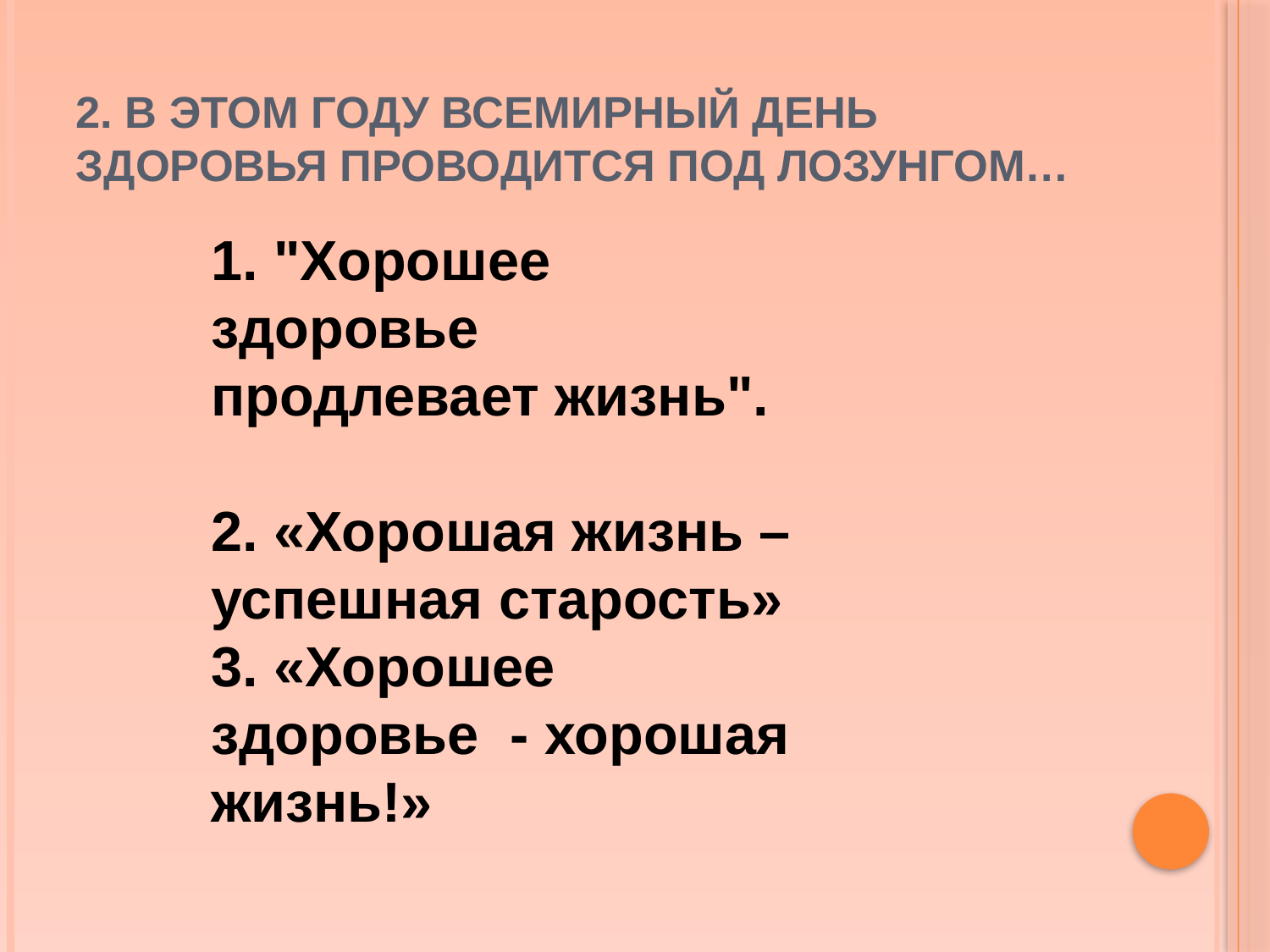

# 2. В этом году Всемирный день здоровья проводится под лозунгом…
1. "Хорошее здоровье продлевает жизнь".

2. «Хорошая жизнь – успешная старость»
3. «Хорошее здоровье  - хорошая жизнь!»